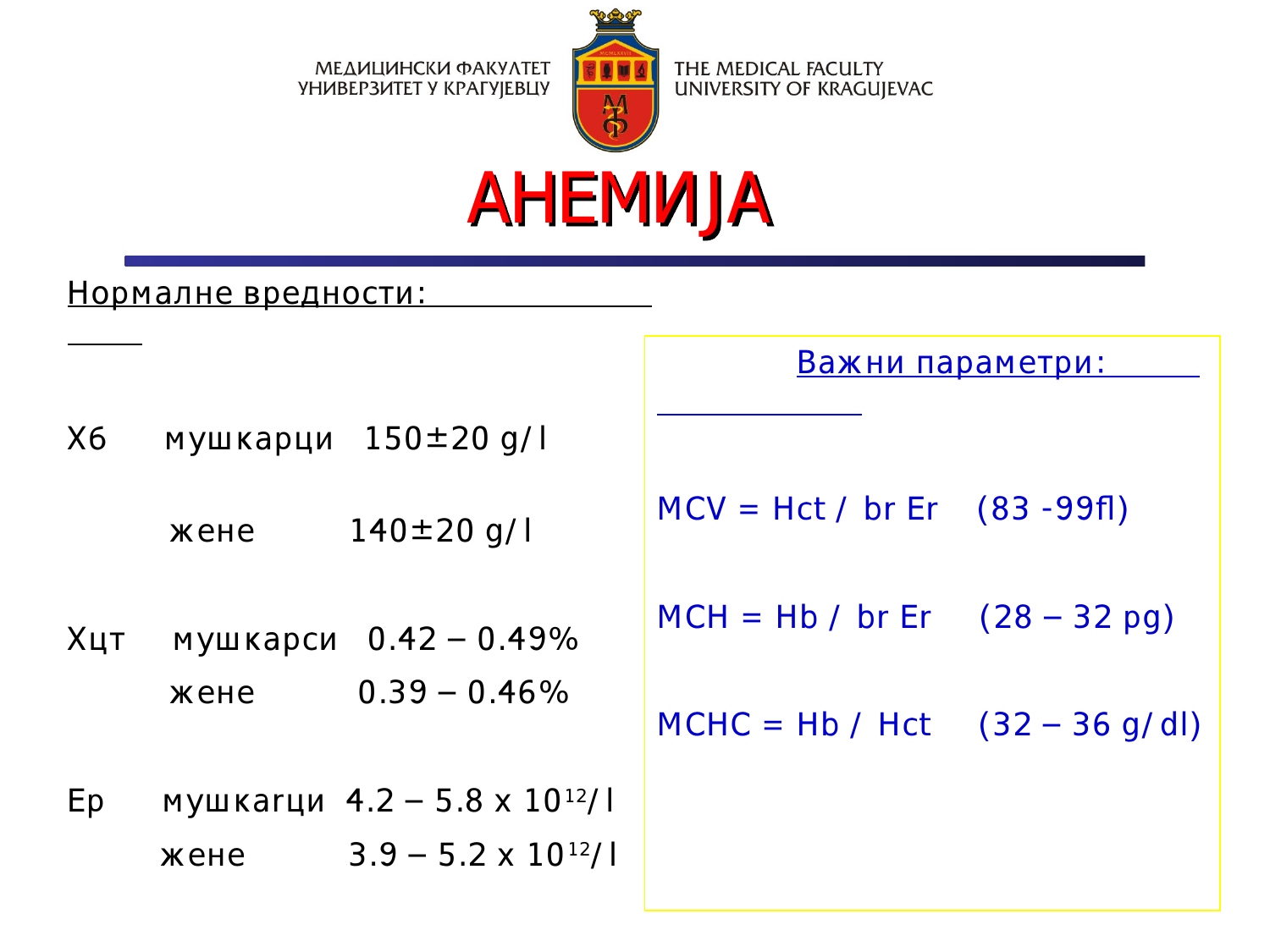

АНЕМИЈА

Нормалне вредности:

Хб      мушкарци   150±20 g/l
           женe          140±20 g/l

Хцт     мушкарcи   0.42 – 0.49%
           женe           0.39 – 0.46%

Ер      мушкаrци  4.2 – 5.8 x 1012/l
          женe           3.9 – 5.2 x 1012/l

               Важни пaрaметри:

MCV = Hct / br Er    (83 -99fl)

MCH = Hb / br Er     (28 – 32 pg)

MCHC = Hb / Hct     (32 – 36 g/dl)